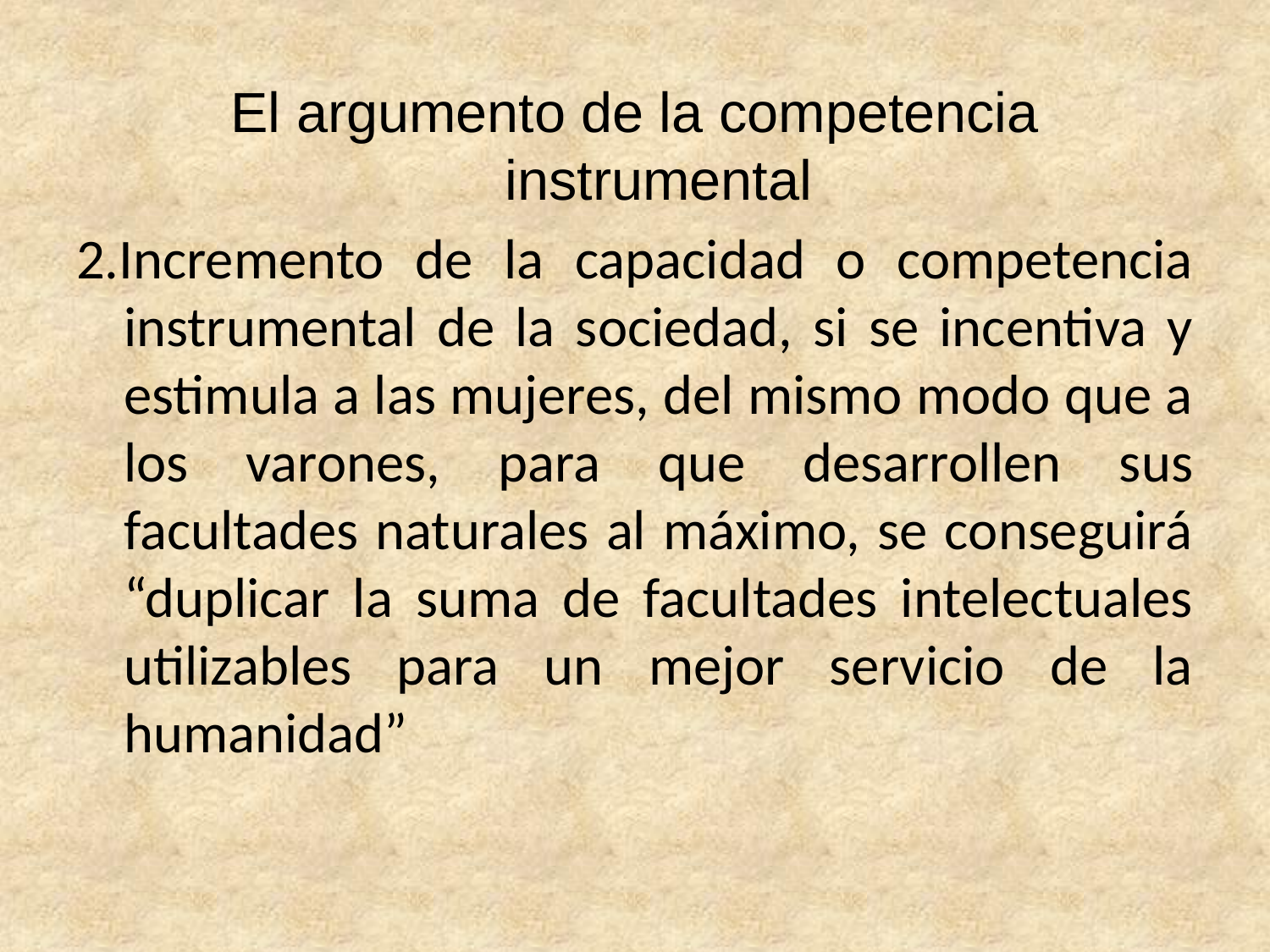

El argumento de la competencia instrumental
2.Incremento de la capacidad o competencia instrumental de la sociedad, si se incentiva y estimula a las mujeres, del mismo modo que a los varones, para que desarrollen sus facultades naturales al máximo, se conseguirá “duplicar la suma de facultades intelectuales utilizables para un mejor servicio de la humanidad”